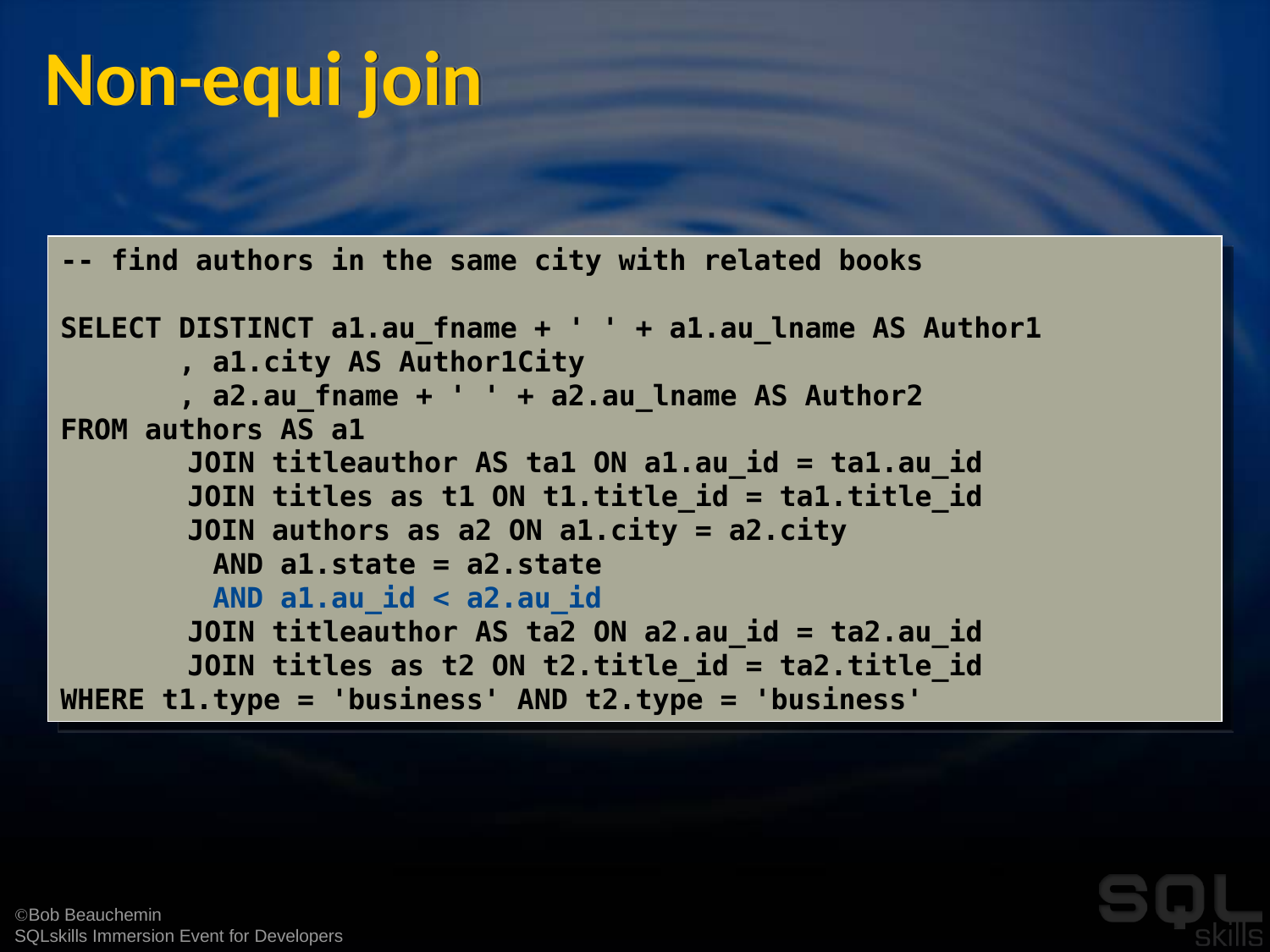

# Non-equi join
-- find authors in the same city with related books

SELECT DISTINCT a1.au_fname + ' ' + a1.au_lname AS Author1
       , a1.city AS Author1City
       , a2.au_fname + ' ' + a2.au_lname AS Author2
FROM authors AS a1
	JOIN titleauthor AS ta1 ON a1.au_id = ta1.au_id
	JOIN titles as t1 ON t1.title_id = ta1.title_id
	JOIN authors as a2 ON a1.city = a2.city
         AND a1.state = a2.state
         AND a1.au_id < a2.au_id
	JOIN titleauthor AS ta2 ON a2.au_id = ta2.au_id
	JOIN titles as t2 ON t2.title_id = ta2.title_id
WHERE t1.type = 'business' AND t2.type = 'business'